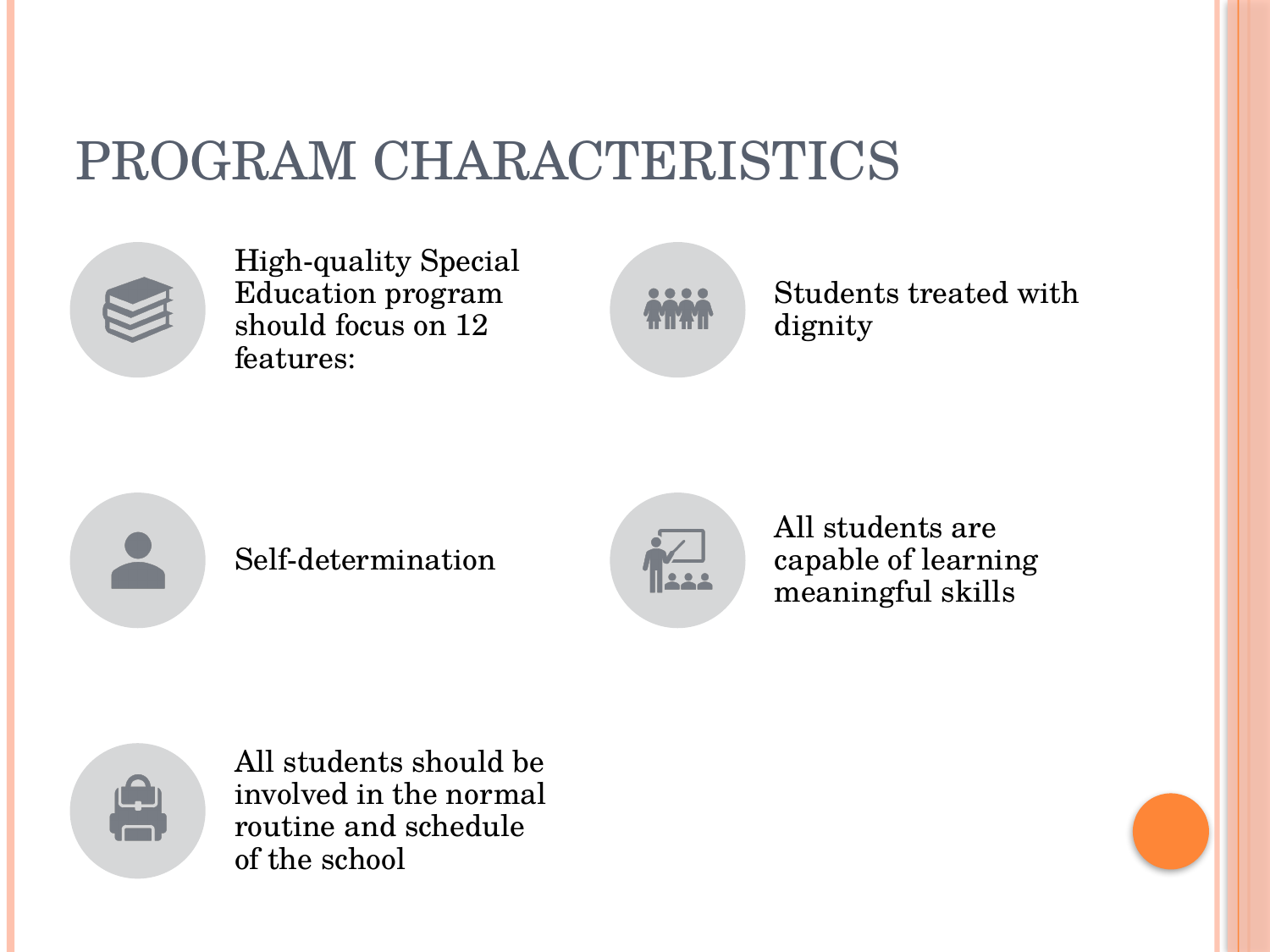

# Program Characteristics
High-quality Special Education program should focus on 12 features:
Students treated with dignity
Self-determination
All students are capable of learning meaningful skills
All students should be involved in the normal routine and schedule of the school